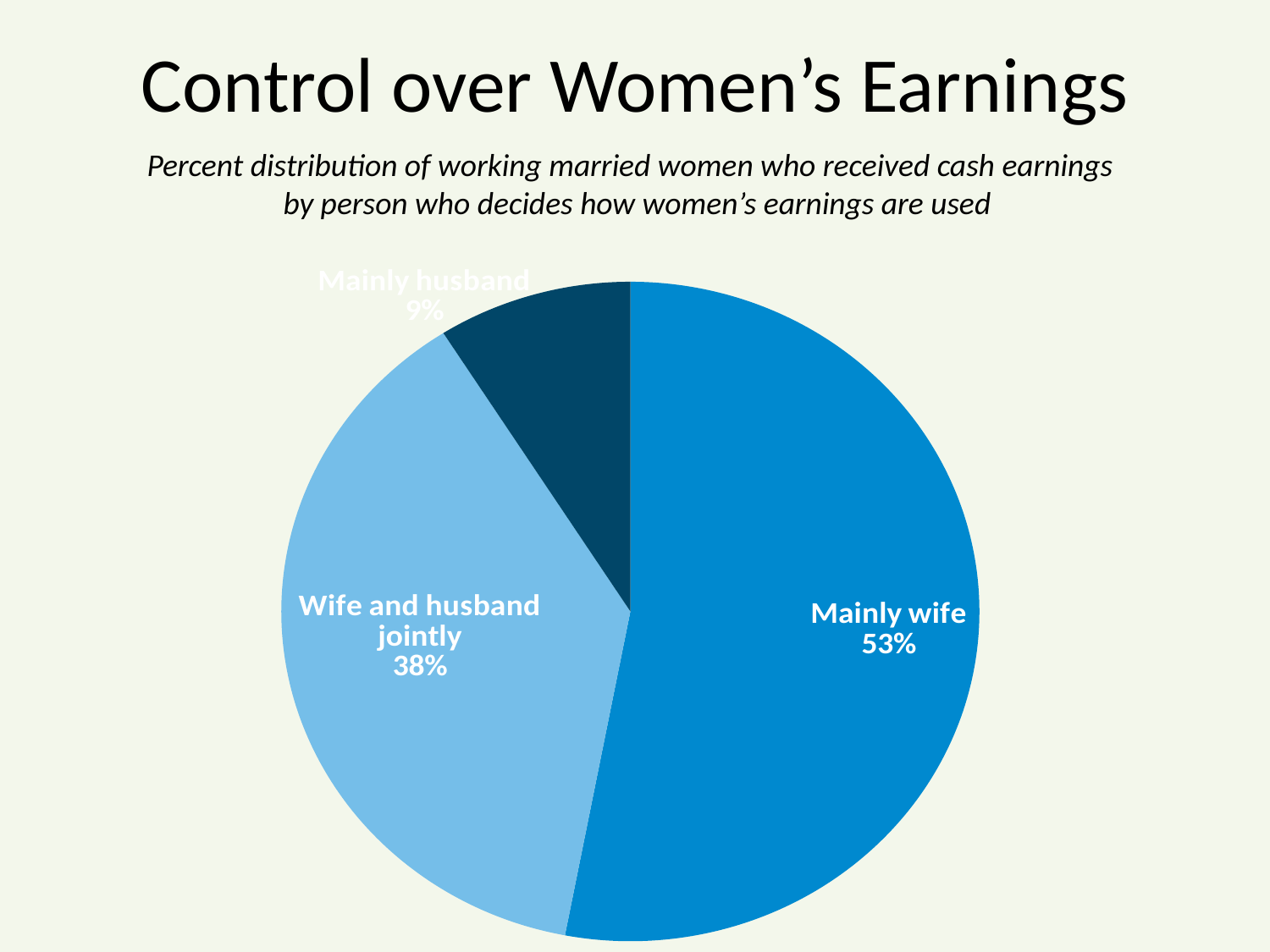

# Control over Women’s Earnings
Percent distribution of working married women who received cash earnings
by person who decides how women’s earnings are used

### Chart

| Category | Series 1 |
|---|---|
| Mainly wife | 53.0 |
| Wife and husband jointly | 38.0 |
| Mainly husband | 9.0 |